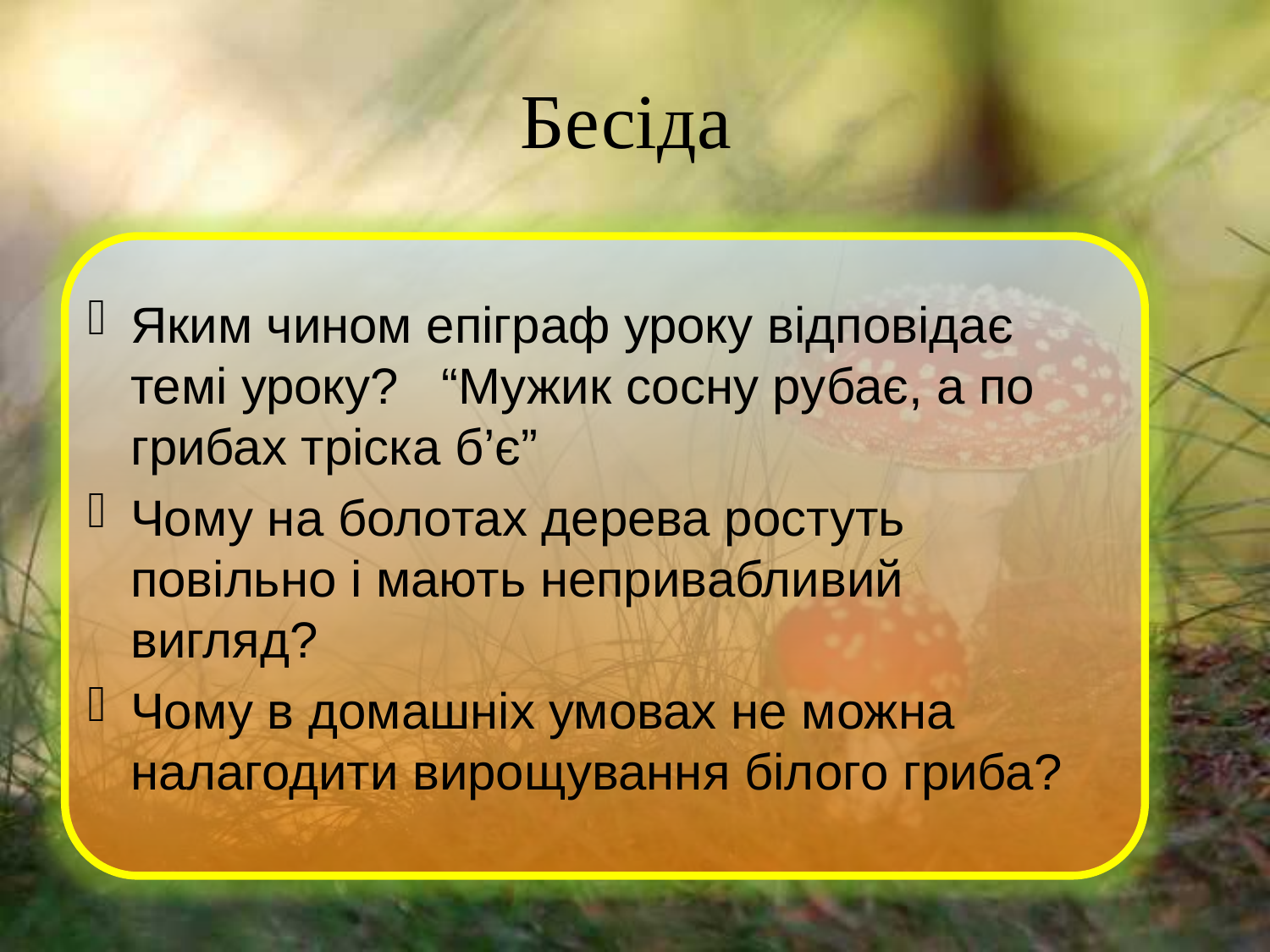

# Бесіда

Яким чином епіграф уроку відповідає темі уроку?   “Мужик сосну рубає, а по грибах тріска б’є”
Чому на болотах дерева ростуть повільно і мають непривабливий вигляд?
Чому в домашніх умовах не можна налагодити вирощування білого гриба?